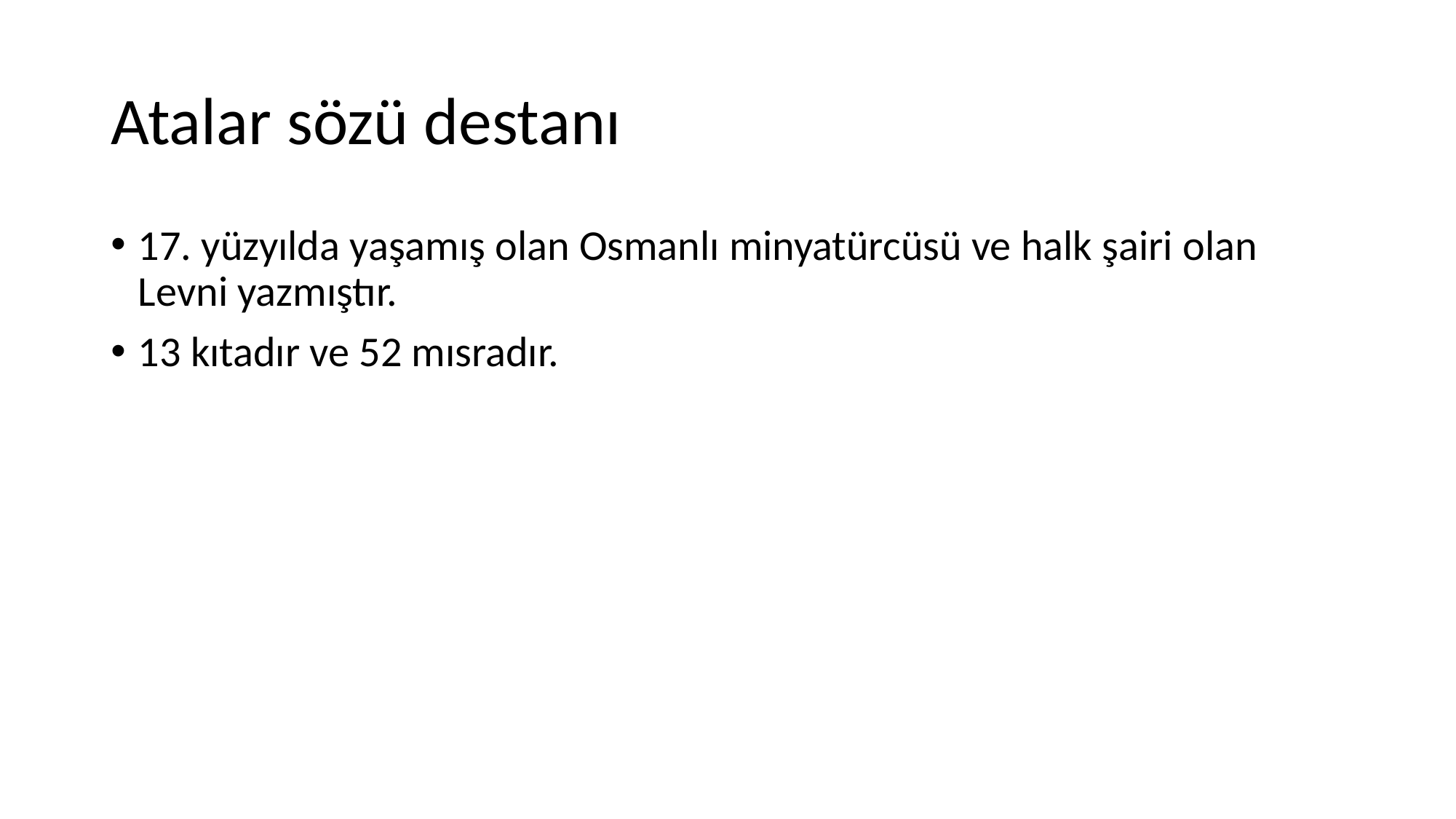

# Atalar sözü destanı
17. yüzyılda yaşamış olan Osmanlı minyatürcüsü ve halk şairi olan Levni yazmıştır.
13 kıtadır ve 52 mısradır.